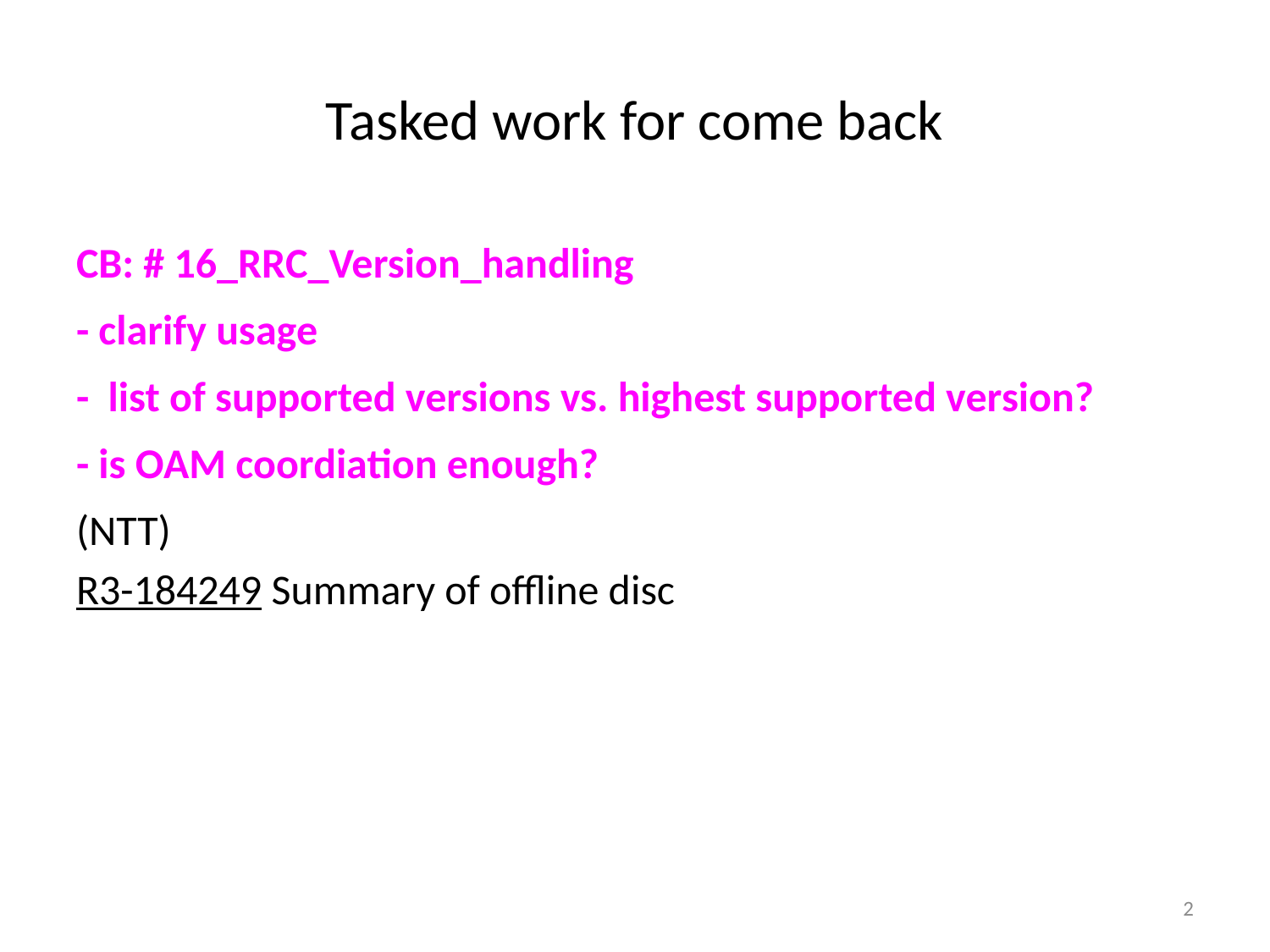

# Tasked work for come back
CB: # 16_RRC_Version_handling
- clarify usage
-  list of supported versions vs. highest supported version?
- is OAM coordiation enough?
(NTT)
R3-184249 Summary of offline disc
2